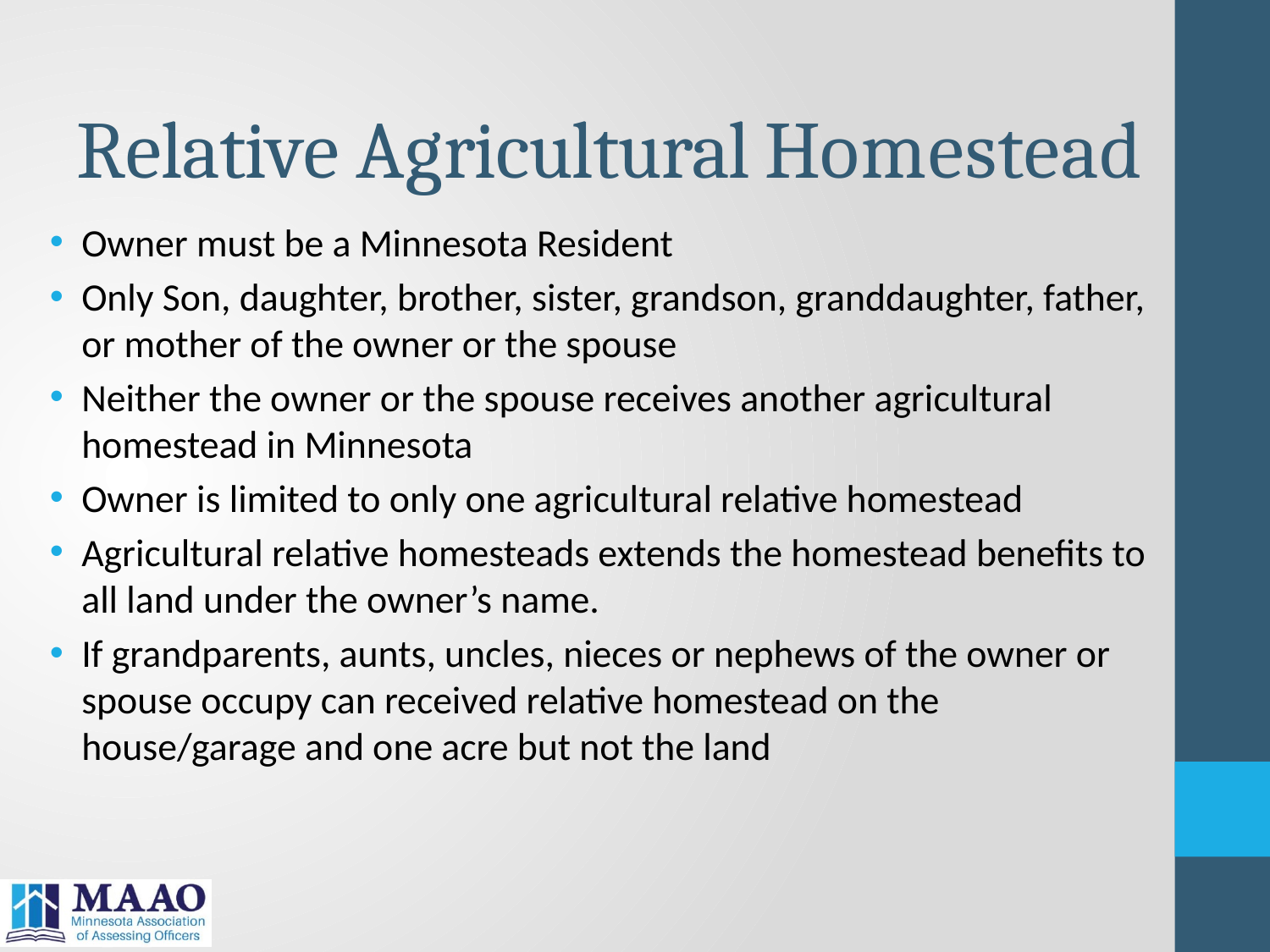

Relative Agricultural Homestead
Owner must be a Minnesota Resident
Only Son, daughter, brother, sister, grandson, granddaughter, father, or mother of the owner or the spouse
Neither the owner or the spouse receives another agricultural homestead in Minnesota
Owner is limited to only one agricultural relative homestead
Agricultural relative homesteads extends the homestead benefits to all land under the owner’s name.
If grandparents, aunts, uncles, nieces or nephews of the owner or spouse occupy can received relative homestead on the house/garage and one acre but not the land